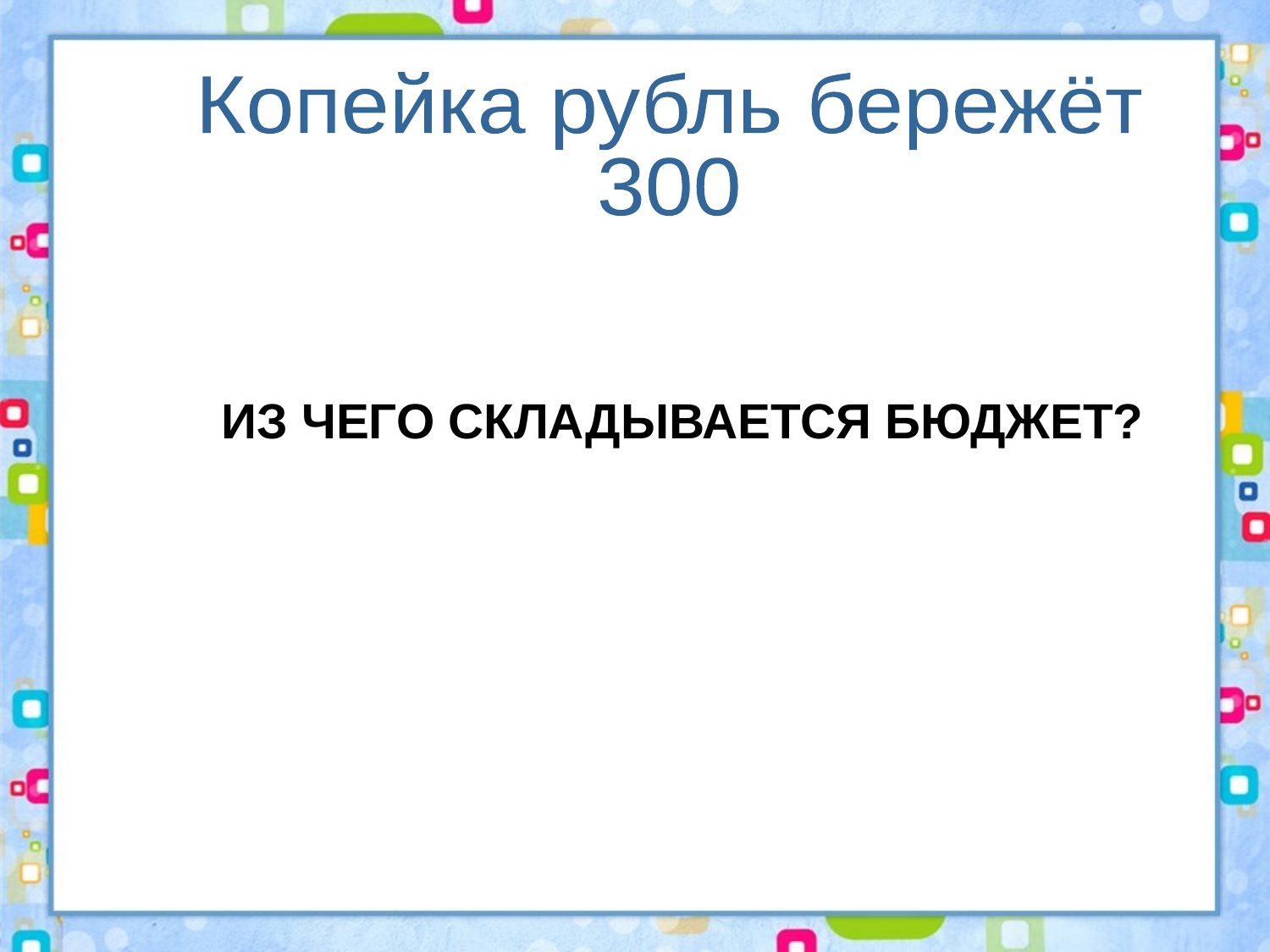

Копейка рубль бережёт
300
ИЗ ЧЕГО СКЛАДЫВАЕТСЯ БЮДЖЕТ?